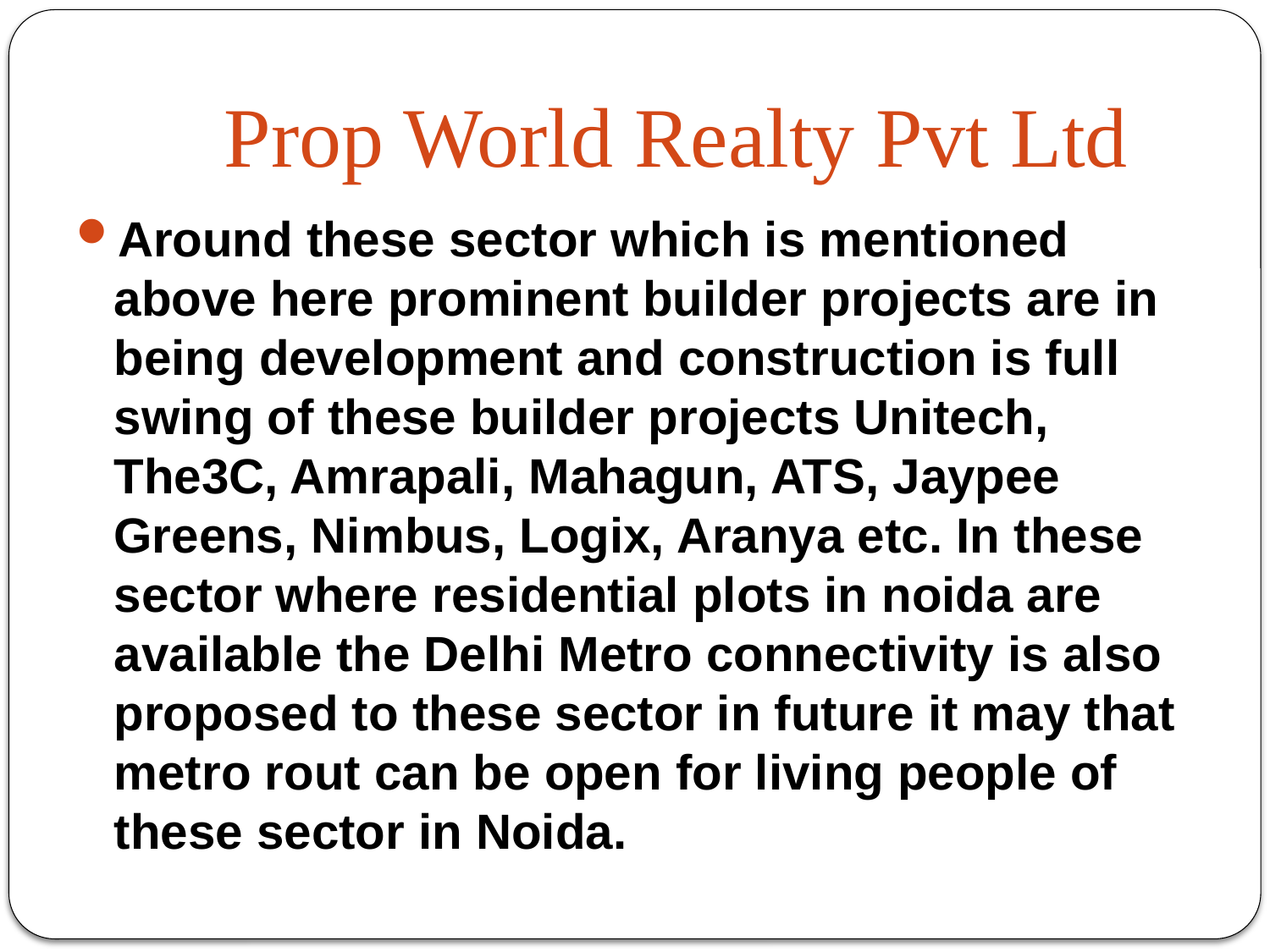

# Prop World Realty Pvt Ltd
Around these sector which is mentioned above here prominent builder projects are in being development and construction is full swing of these builder projects Unitech, The3C, Amrapali, Mahagun, ATS, Jaypee Greens, Nimbus, Logix, Aranya etc. In these sector where residential plots in noida are available the Delhi Metro connectivity is also proposed to these sector in future it may that metro rout can be open for living people of these sector in Noida.